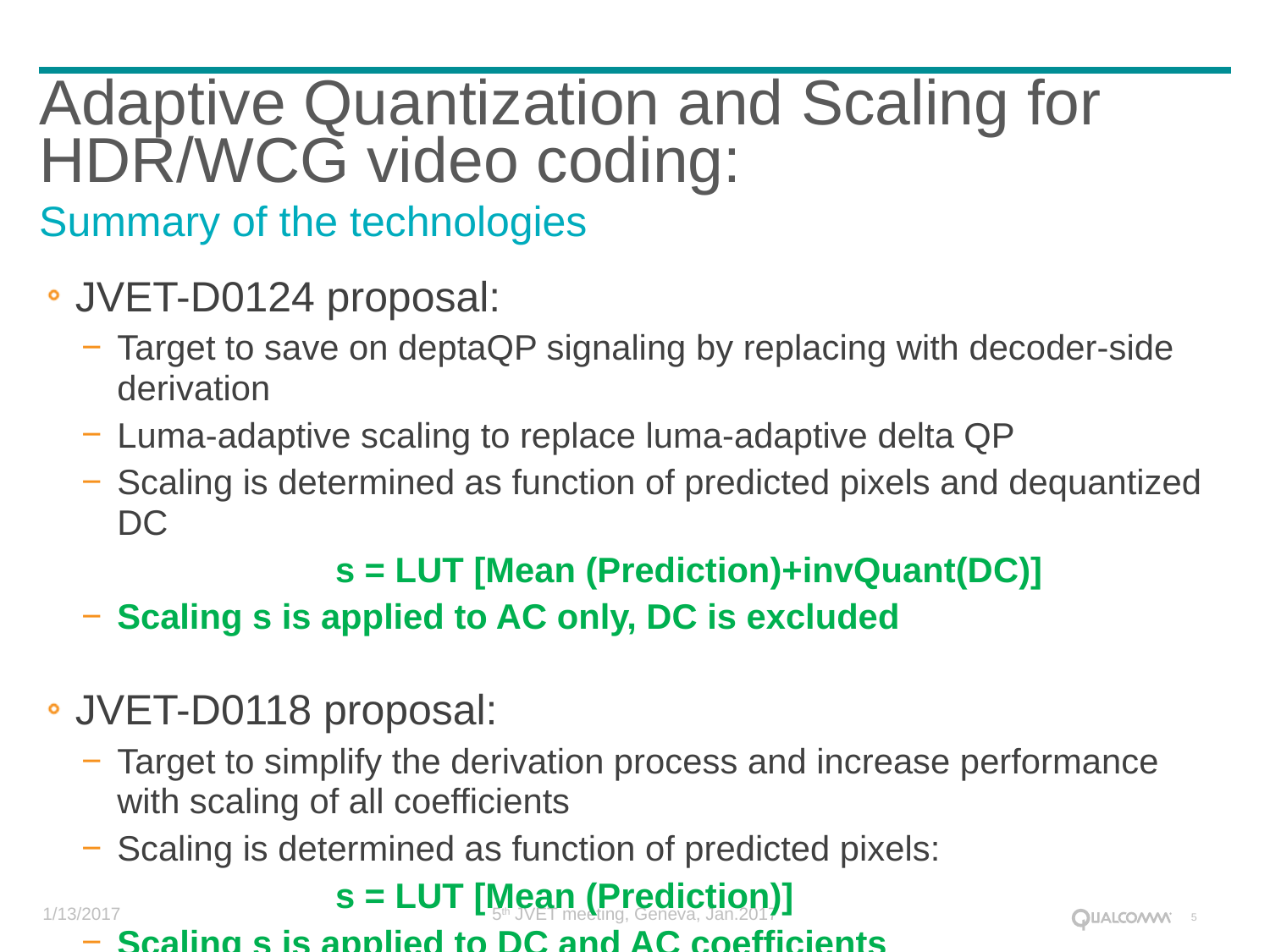

# Adaptive Quantization and Scaling for HDR/WCG video coding:
Summary of the technologies
JVET-D0124 proposal:
Target to save on deptaQP signaling by replacing with decoder-side derivation
Luma-adaptive scaling to replace luma-adaptive delta QP
Scaling is determined as function of predicted pixels and dequantized DC
		s = LUT [Mean (Prediction)+invQuant(DC)]
Scaling s is applied to AC only, DC is excluded
JVET-D0118 proposal:
Target to simplify the derivation process and increase performance with scaling of all coefficients
Scaling is determined as function of predicted pixels:
		s = LUT [Mean (Prediction)]
Scaling s is applied to DC and AC coefficients